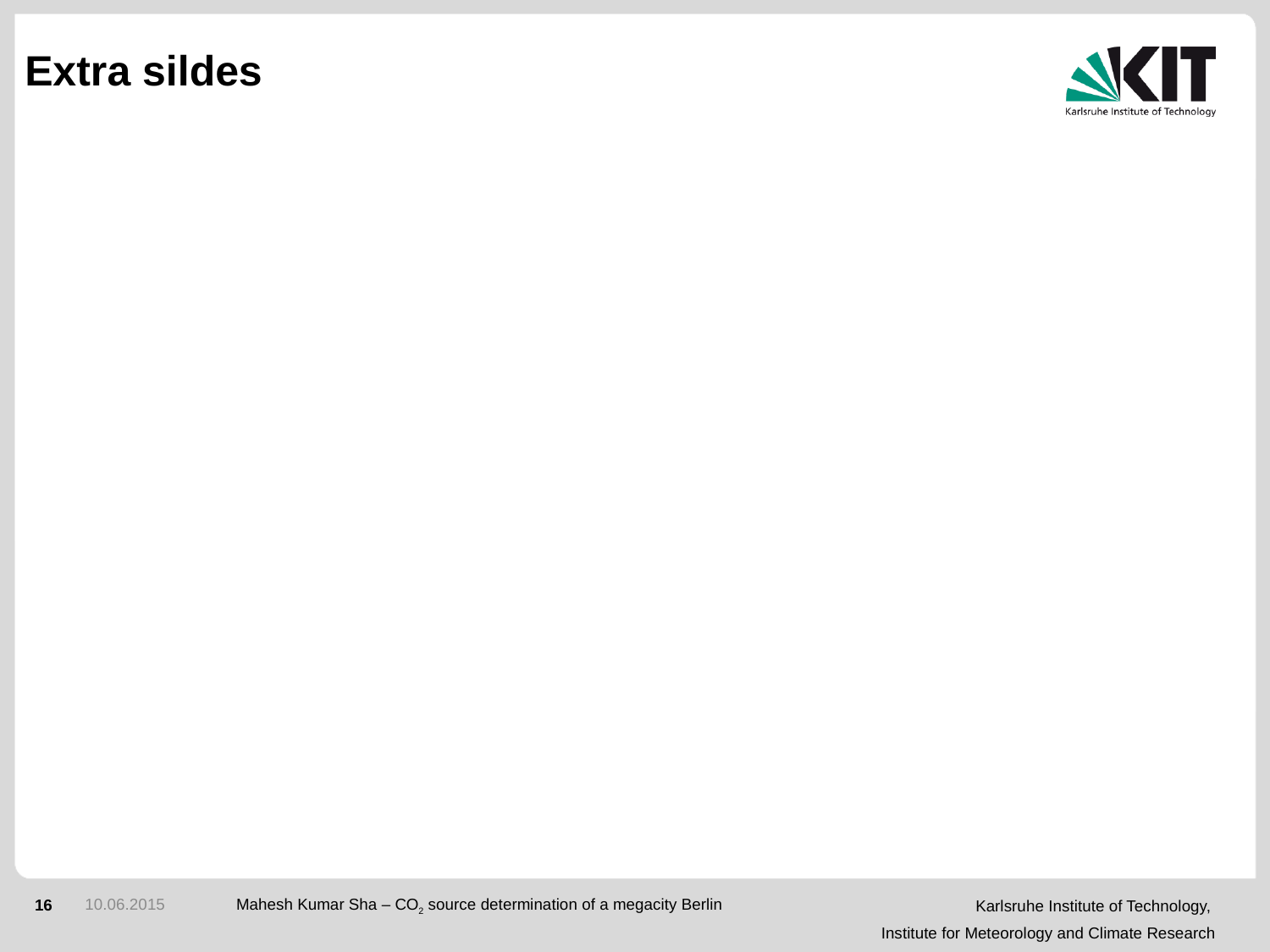

# Extra sildes

10.06.2015
Mahesh Kumar Sha – CO2 source determination of a megacity Berlin